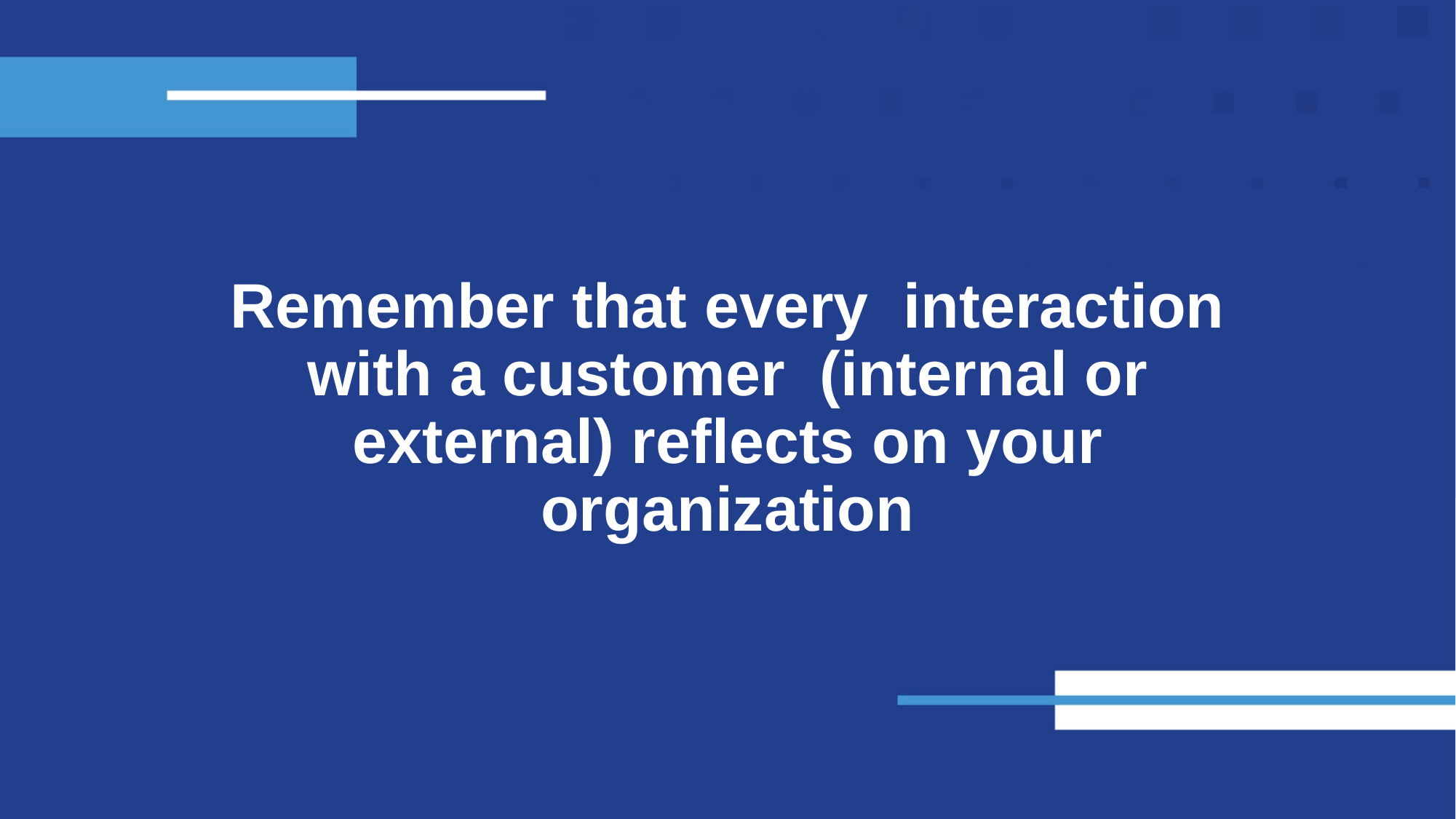

# Remember that every  interaction with a customer  (internal or external) reflects on your organization